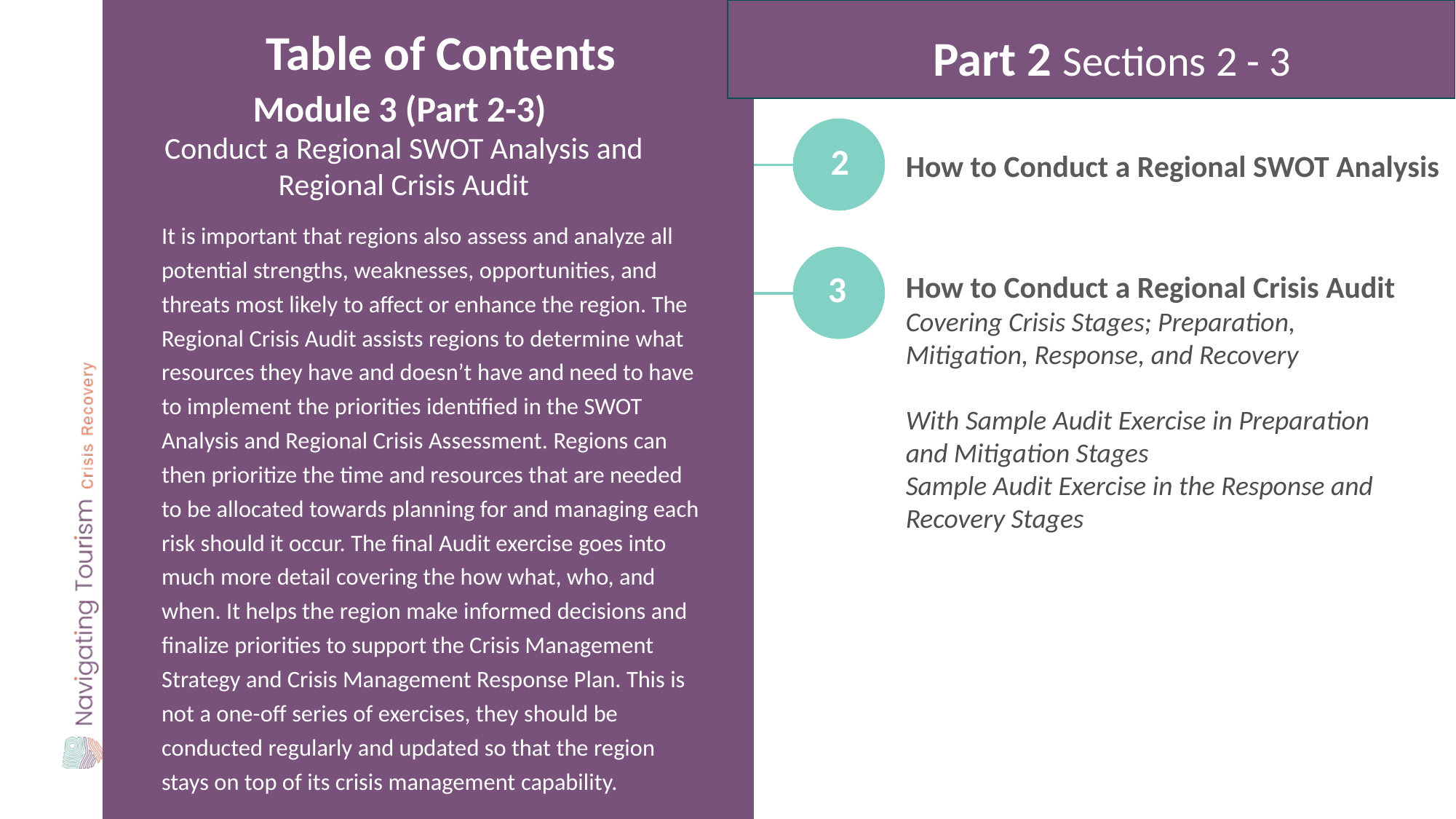

Part 2 Sections 2 - 3
Table of Contents
Module 3 (Part 2-3)
Conduct a Regional SWOT Analysis and Regional Crisis Audit
How to Conduct a Regional SWOT Analysis
2
It is important that regions also assess and analyze all potential strengths, weaknesses, opportunities, and threats most likely to affect or enhance the region. The Regional Crisis Audit assists regions to determine what resources they have and doesn’t have and need to have to implement the priorities identified in the SWOT Analysis and Regional Crisis Assessment. Regions can then prioritize the time and resources that are needed to be allocated towards planning for and managing each risk should it occur. The final Audit exercise goes into much more detail covering the how what, who, and when. It helps the region make informed decisions and finalize priorities to support the Crisis Management Strategy and Crisis Management Response Plan. This is not a one-off series of exercises, they should be conducted regularly and updated so that the region stays on top of its crisis management capability.

3
How to Conduct a Regional Crisis Audit
Covering Crisis Stages; Preparation, Mitigation, Response, and Recovery

With Sample Audit Exercise in Preparation and Mitigation Stages
Sample Audit Exercise in the Response and Recovery Stages